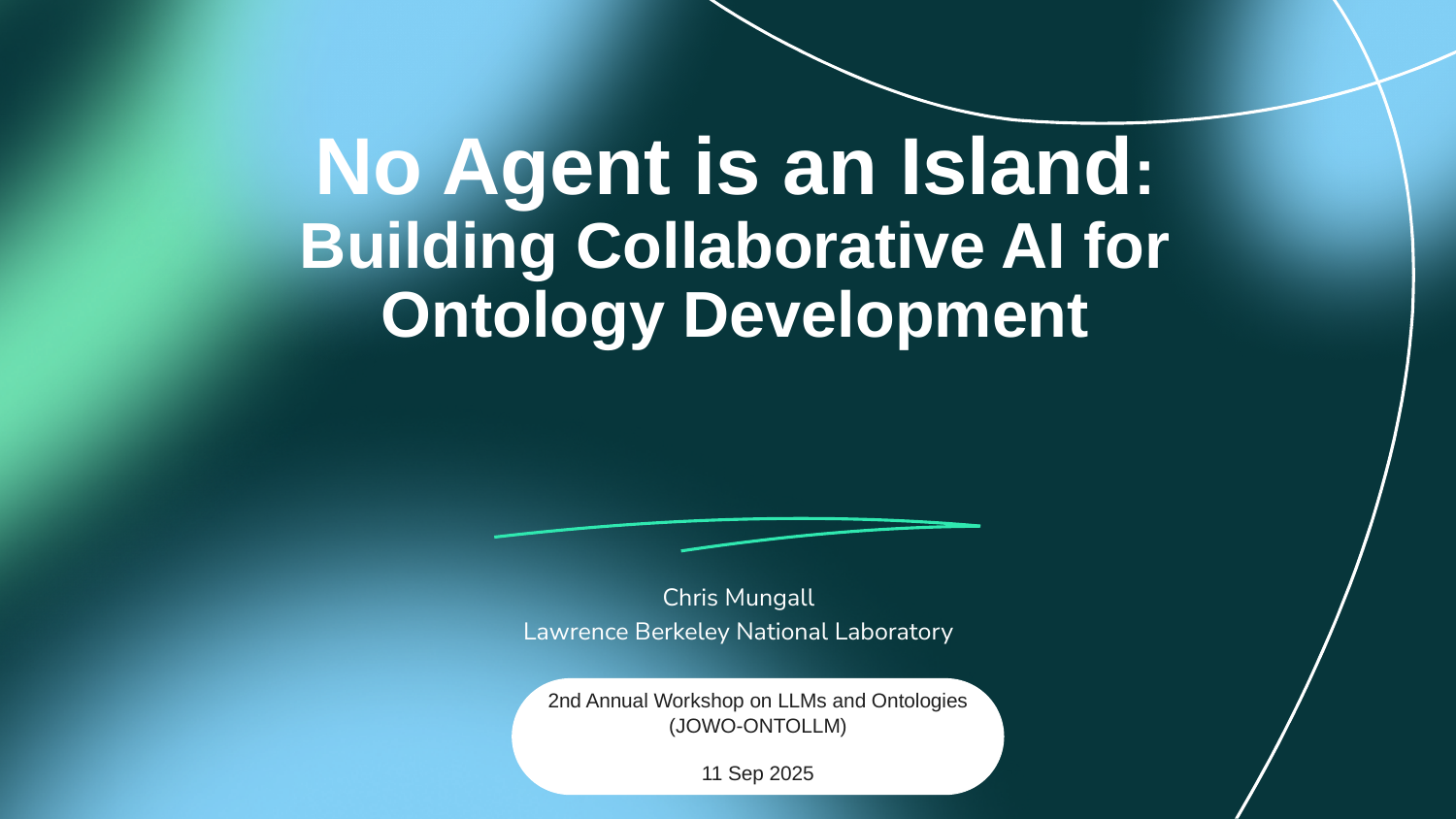

# No Agent is an Island: Building Collaborative AI for Ontology Development

Chris Mungall
Lawrence Berkeley National Laboratory
2nd Annual Workshop on LLMs and Ontologies (JOWO-ONTOLLM)
11 Sep 2025